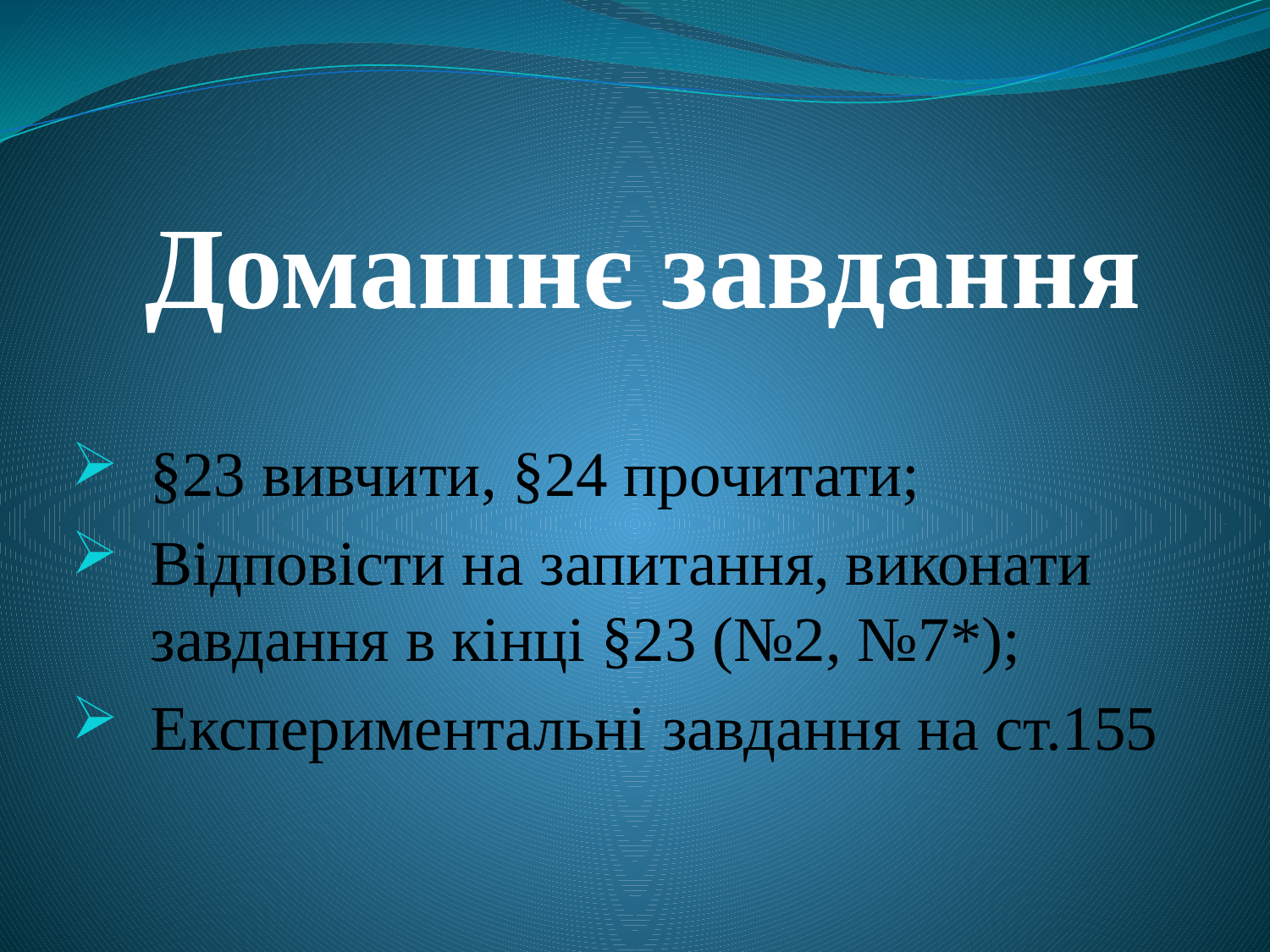

# Домашнє завдання
§23 вивчити, §24 прочитати;
Відповісти на запитання, виконати завдання в кінці §23 (№2, №7*);
Експериментальні завдання на ст.155